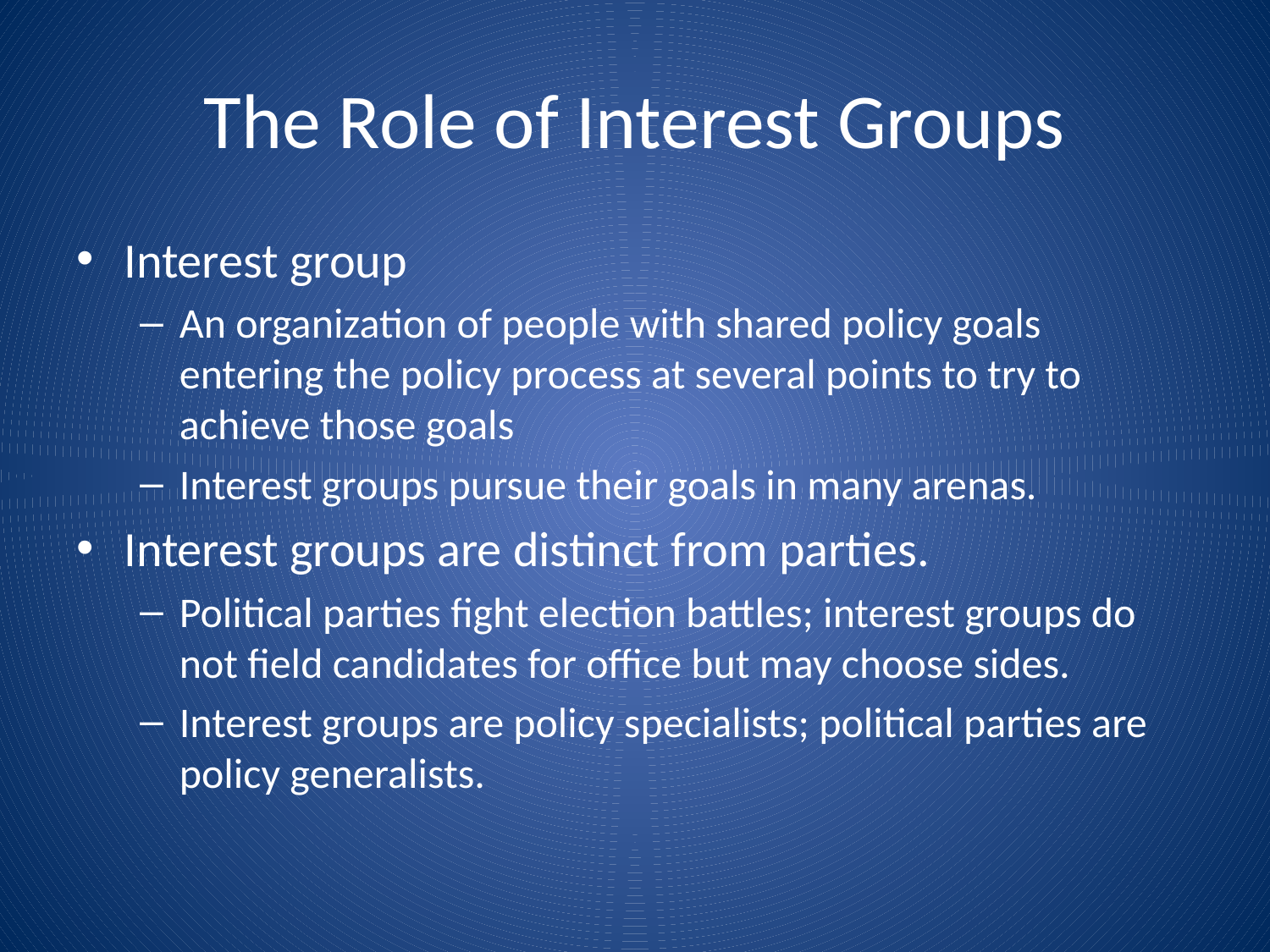

# The Role of Interest Groups
Interest group
An organization of people with shared policy goals entering the policy process at several points to try to achieve those goals
Interest groups pursue their goals in many arenas.
Interest groups are distinct from parties.
Political parties fight election battles; interest groups do not field candidates for office but may choose sides.
Interest groups are policy specialists; political parties are policy generalists.